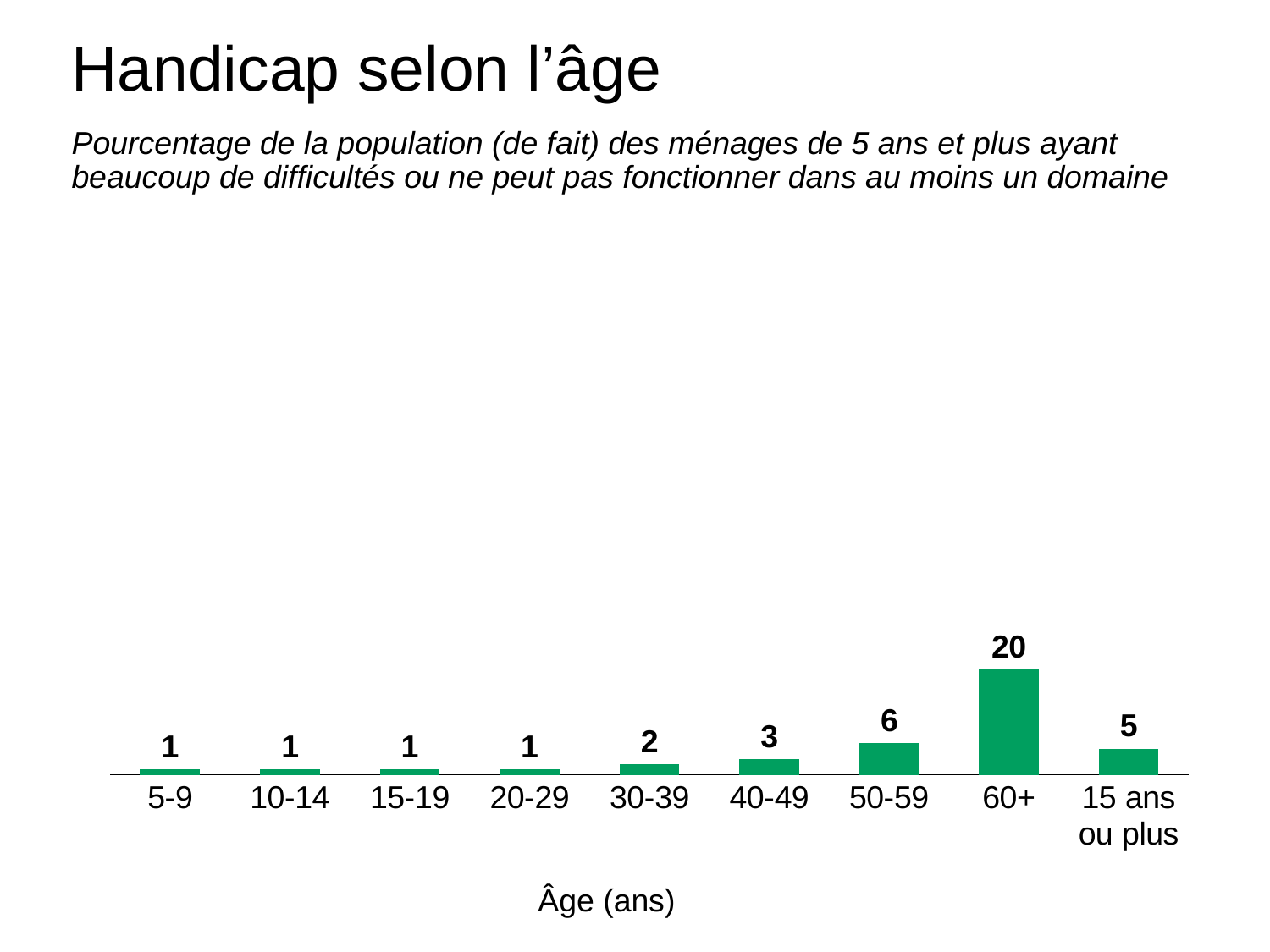

# Handicap selon l’âge
Pourcentage de la population (de fait) des ménages de 5 ans et plus ayant beaucoup de difficultés ou ne peut pas fonctionner dans au moins un domaine

### Chart

| Category | Series 1 |
|---|---|
| 5-9 | 1.0 |
| 10-14 | 1.0 |
| 15-19 | 1.0 |
| 20-29 | 1.0 |
| 30-39 | 2.0 |
| 40-49 | 3.0 |
| 50-59 | 6.0 |
| 60+ | 20.0 |
| 15 ans ou plus | 5.0 |
Âge (ans)